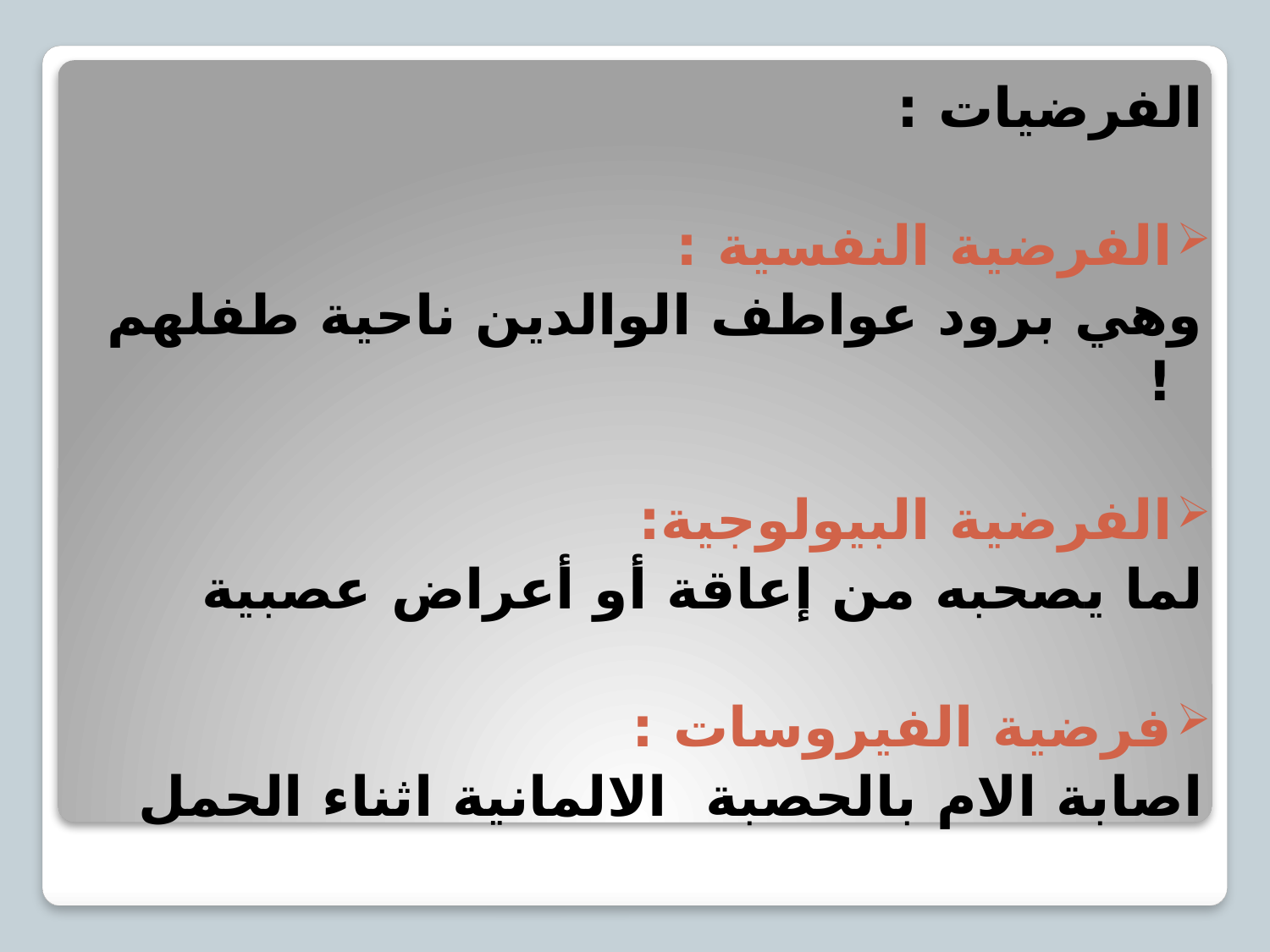

الفرضيات :

الفرضية النفسية :
وهي برود عواطف الوالدين ناحية طفلهم !

الفرضية البيولوجية:
لما يصحبه من إعاقة أو أعراض عصبية

فرضية الفيروسات :
اصابة الام بالحصبة  الالمانية اثناء الحمل

#